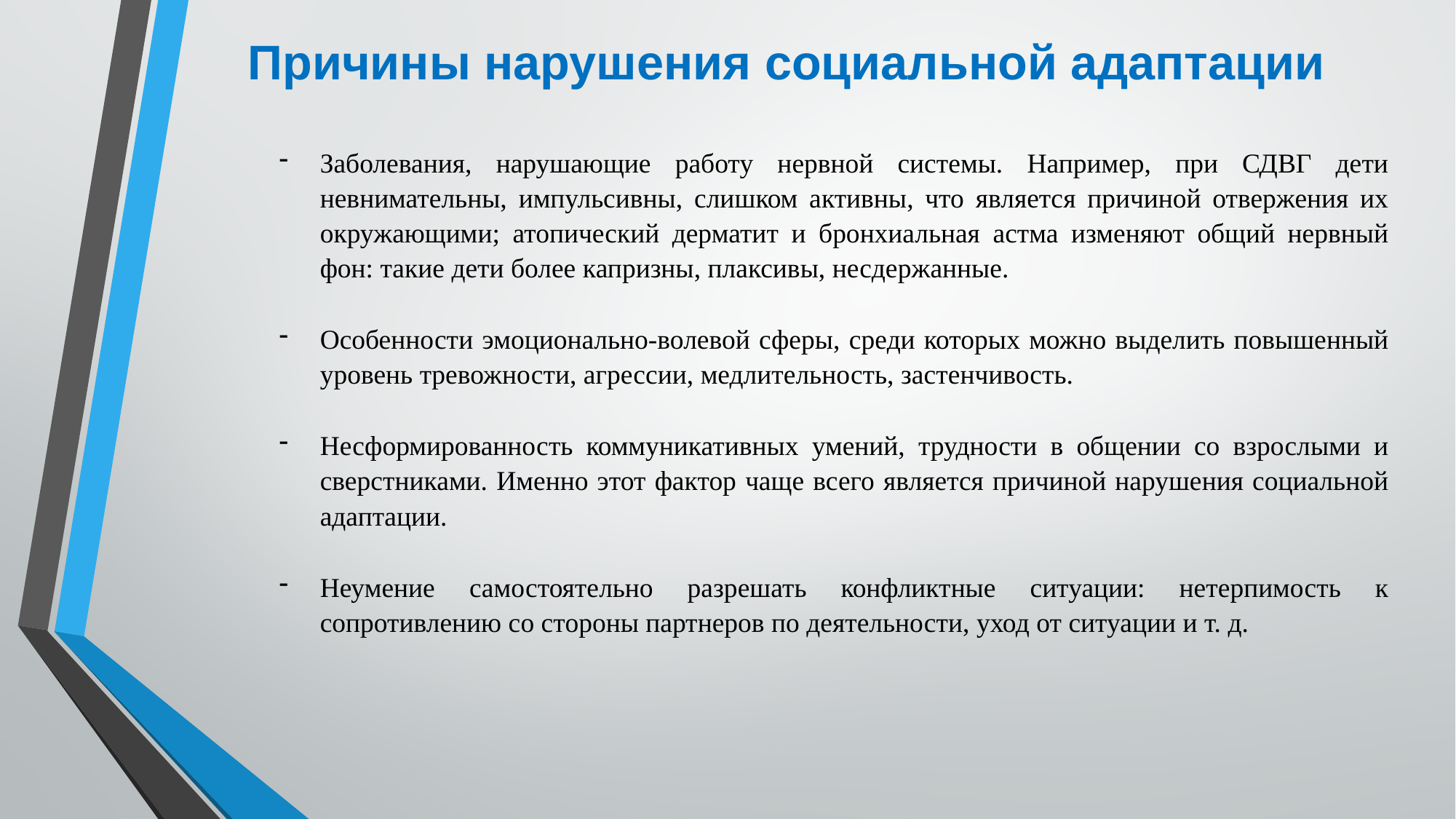

# Причины нарушения социальной адаптации
Заболевания, нарушающие работу нервной системы. Например, при СДВГ дети невнимательны, импульсивны, слишком активны, что является причиной отвержения их окружающими; атопический дерматит и бронхиальная астма изменяют общий нервный фон: такие дети более капризны, плаксивы, несдержанные.
Особенности эмоционально-волевой сферы, среди которых можно выделить повышенный уровень тревожности, агрессии, медлительность, застенчивость.
Несформированность коммуникативных умений, трудности в общении со взрослыми и сверстниками. Именно этот фактор чаще всего является причиной нарушения социальной адаптации.
Неумение самостоятельно разрешать конфликтные ситуации: нетерпимость к сопротивлению со стороны партнеров по деятельности, уход от ситуации и т. д.